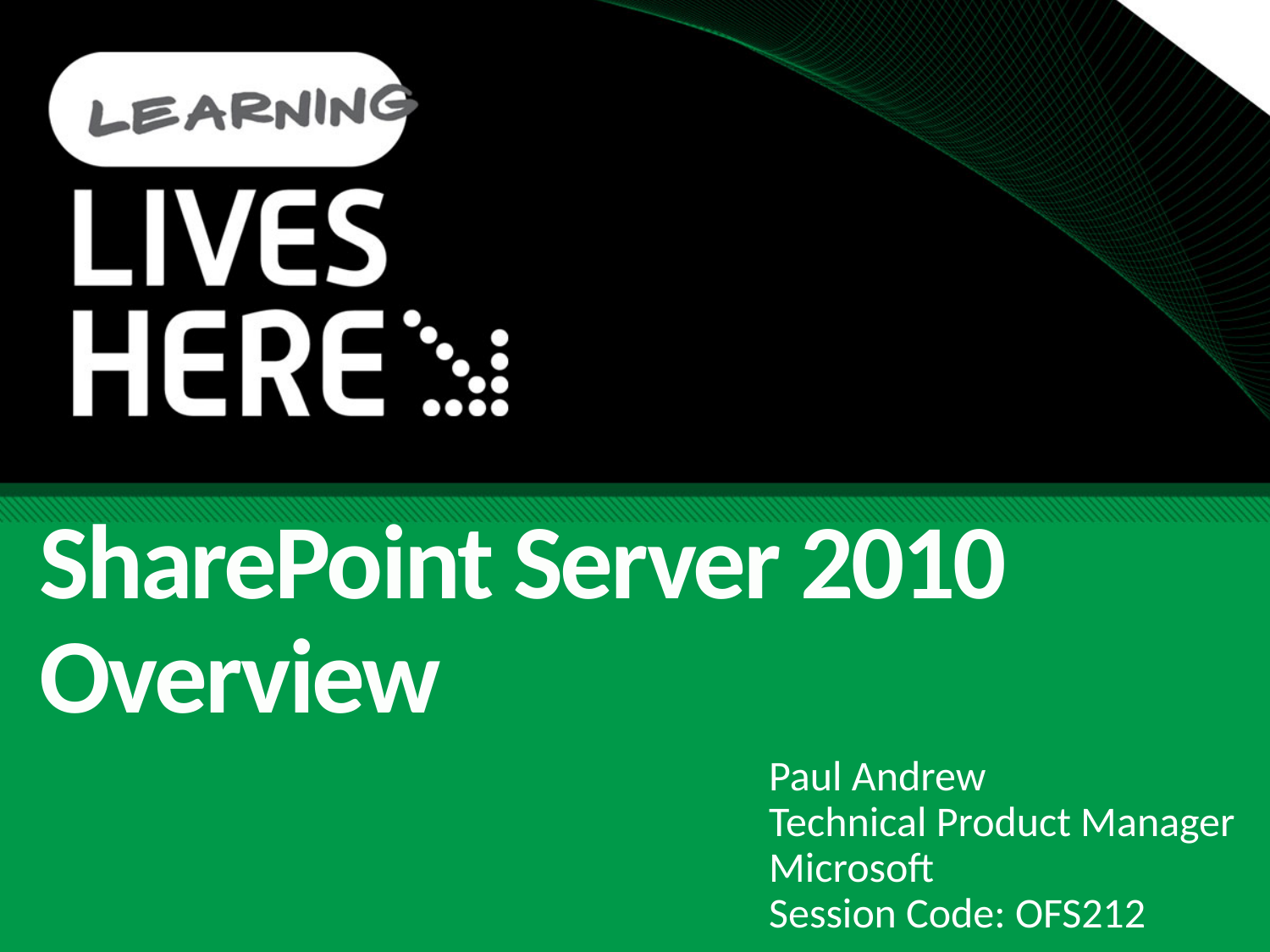

# SharePoint Server 2010 Overview
Paul Andrew
Technical Product Manager
Microsoft
Session Code: OFS212